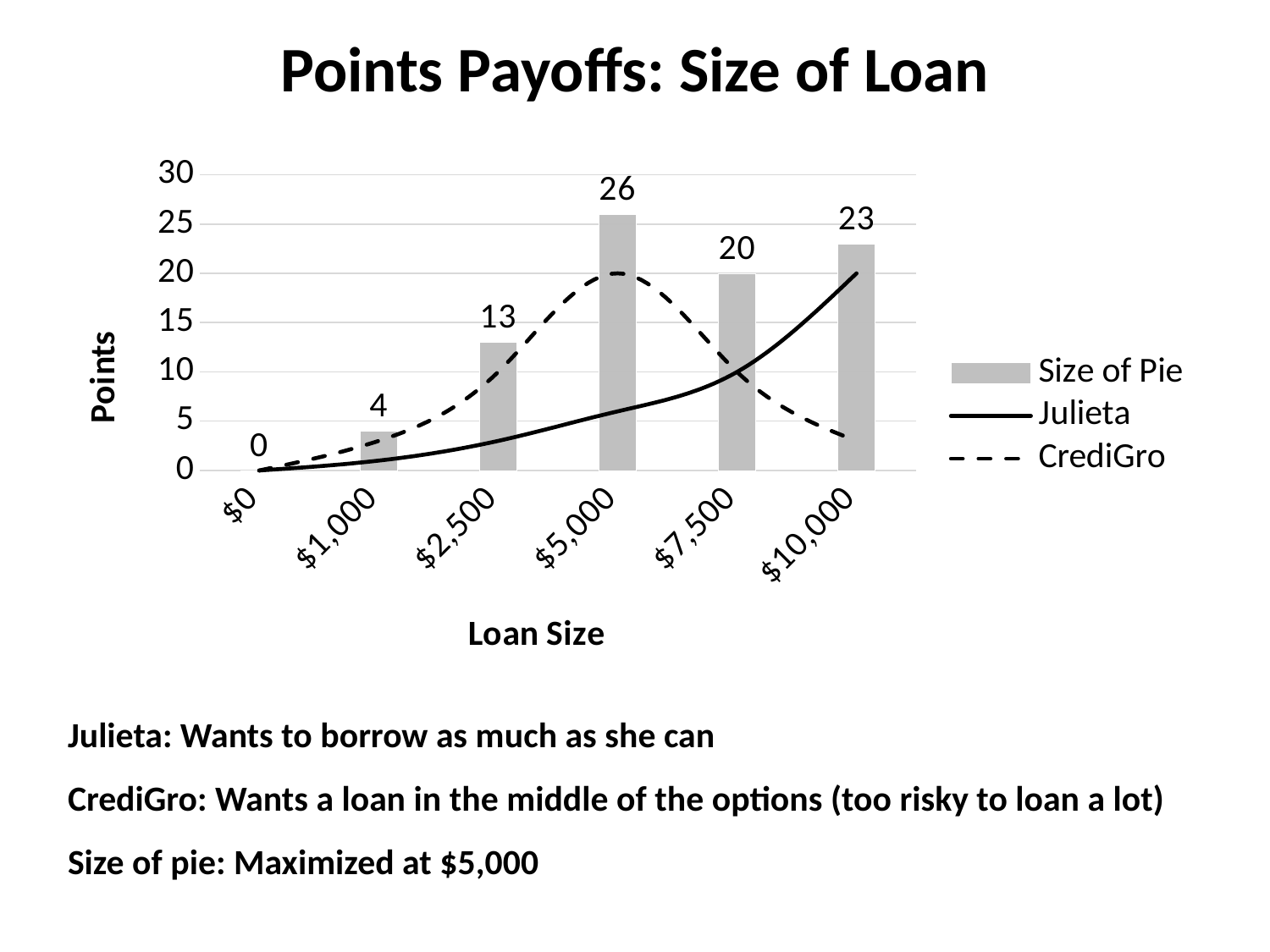

# Points Payoffs: Size of Loan

### Chart

| Category | Size of Pie | Julieta | CrediGro |
|---|---|---|---|
| 1E-3 | 0.0 | 0.0 | 0.0 |
| 1000 | 4.0 | 1.0 | 3.0 |
| 2500 | 13.0 | 3.0 | 10.0 |
| 5000 | 26.0 | 6.0 | 20.0 |
| 7500 | 20.0 | 10.0 | 10.0 |
| 10000 | 23.0 | 20.0 | 3.0 |
Julieta: Wants to borrow as much as she can

CrediGro: Wants a loan in the middle of the options (too risky to loan a lot)

Size of pie: Maximized at $5,000